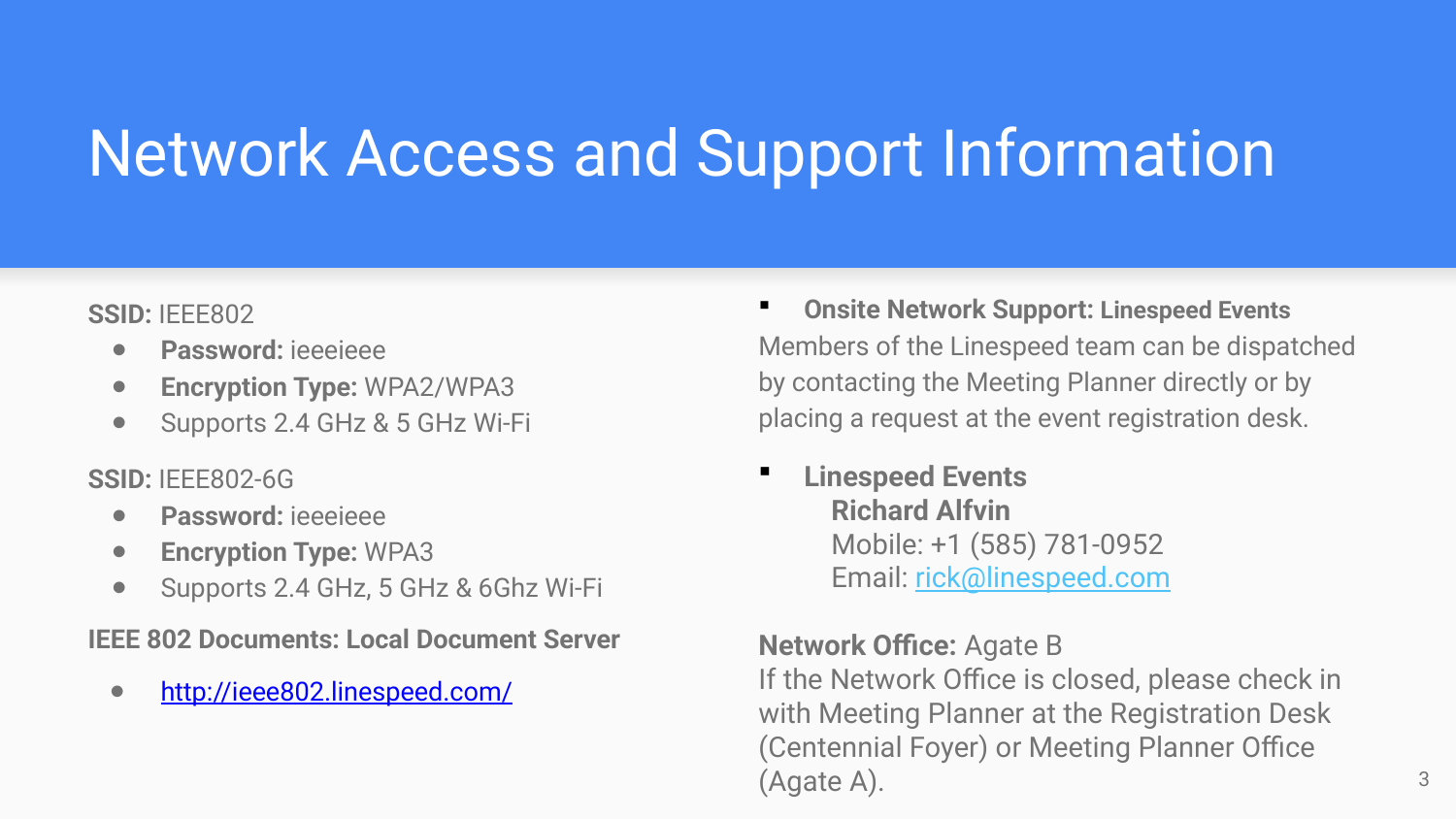

# Network Access and Support Information
SSID: IEEE802
Password: ieeeieee
Encryption Type: WPA2/WPA3
Supports 2.4 GHz & 5 GHz Wi-Fi
SSID: IEEE802-6G
Password: ieeeieee
Encryption Type: WPA3
Supports 2.4 GHz, 5 GHz & 6Ghz Wi-Fi
IEEE 802 Documents: Local Document Server
http://ieee802.linespeed.com/
Onsite Network Support: Linespeed Events
Members of the Linespeed team can be dispatched by contacting the Meeting Planner directly or by placing a request at the event registration desk.

Linespeed Events
Richard Alfvin
Mobile: +1 (585) 781-0952
Email: rick@linespeed.com

Network Office: Agate B
If the Network Office is closed, please check in with Meeting Planner at the Registration Desk (Centennial Foyer) or Meeting Planner Office (Agate A).

3